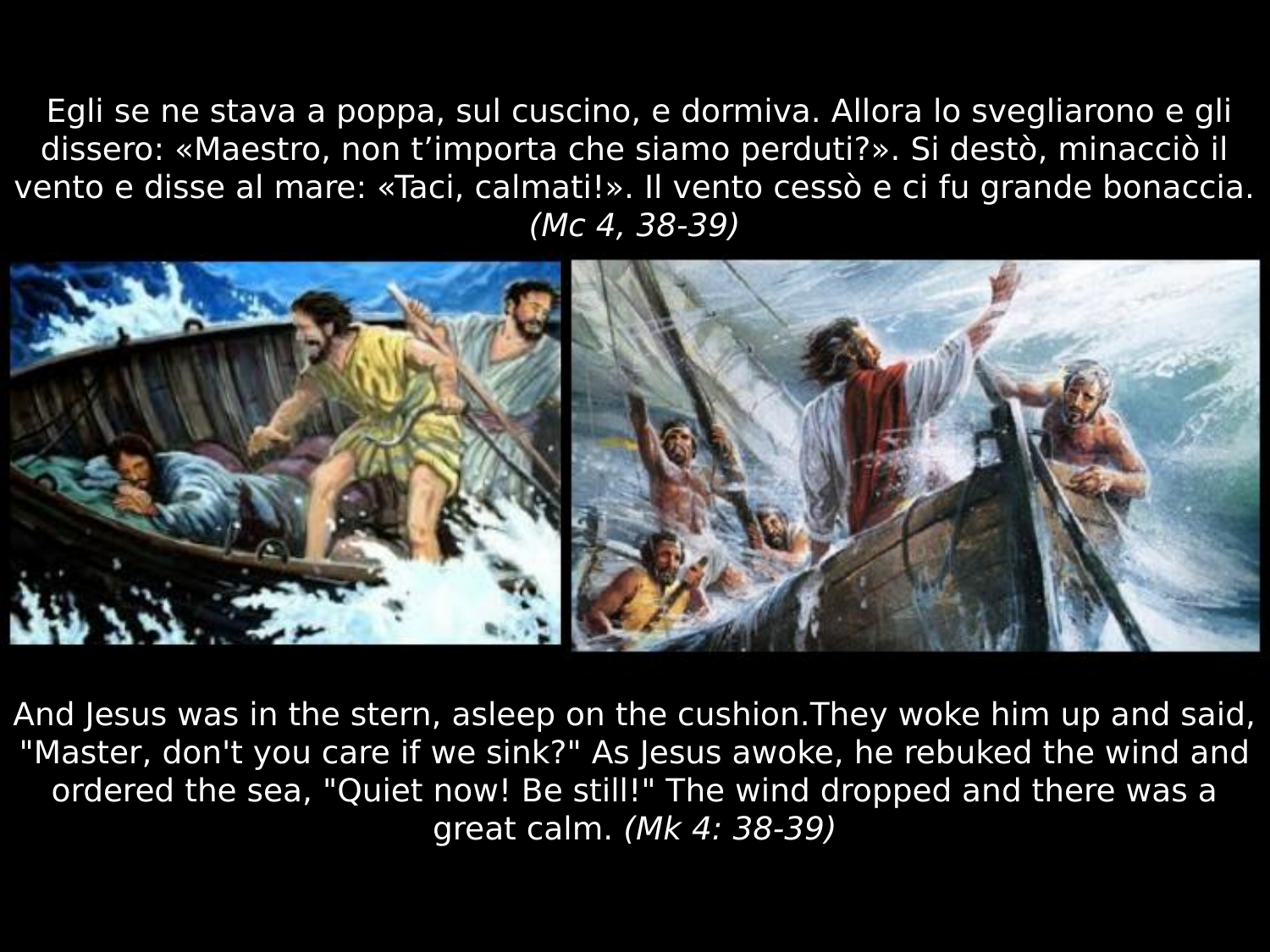

Egli se ne stava a poppa, sul cuscino, e dormiva. Allora lo svegliarono e gli dissero: «Maestro, non t’importa che siamo perduti?». Si destò, minacciò il vento e disse al mare: «Taci, calmati!». Il vento cessò e ci fu grande bonaccia. (Mc 4, 38-39)
And Jesus was in the stern, asleep on the cushion.They woke him up and said, "Master, don't you care if we sink?" As Jesus awoke, he rebuked the wind and ordered the sea, "Quiet now! Be still!" The wind dropped and there was a great calm. (Mk 4: 38-39)